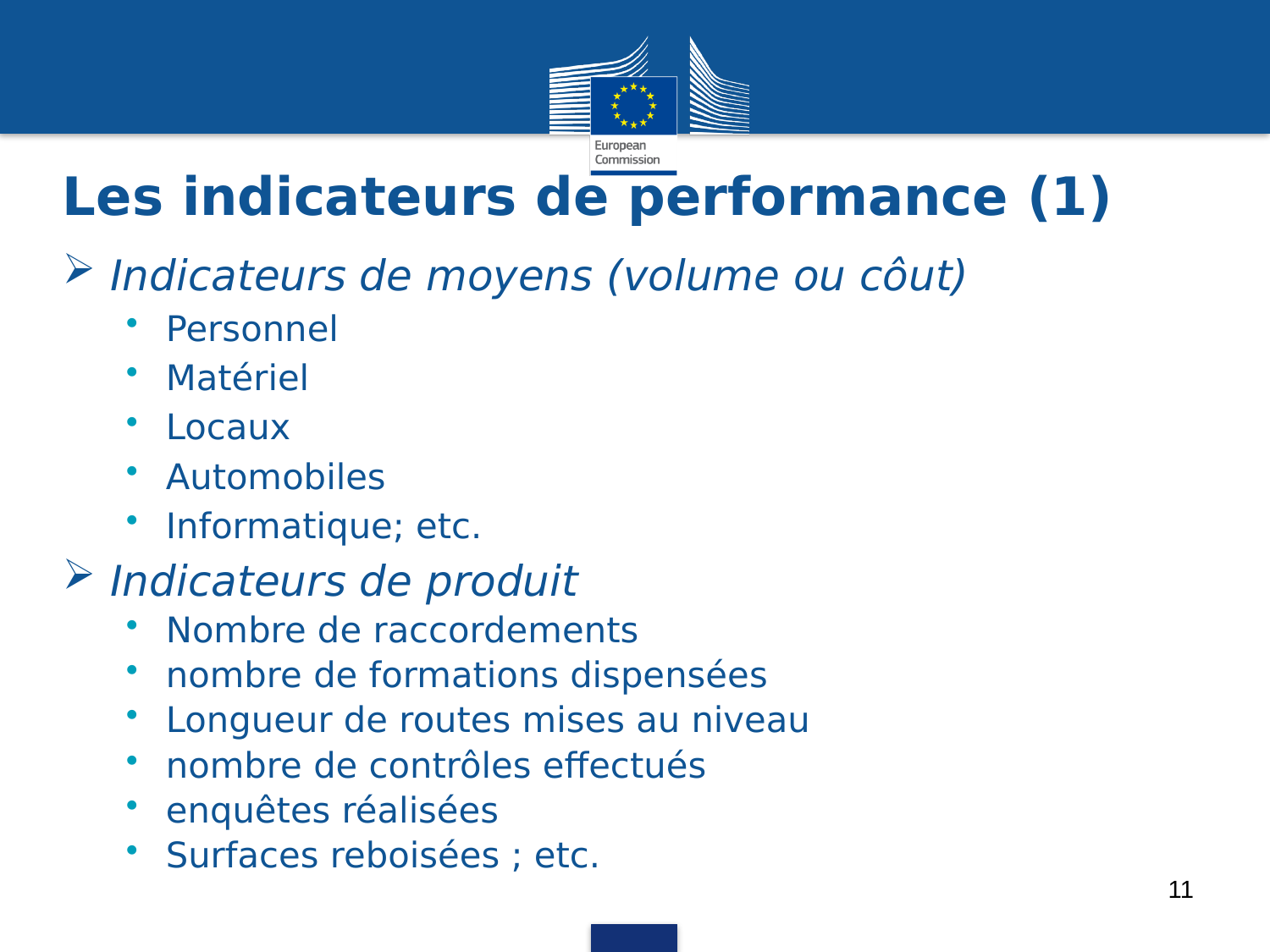

Les indicateurs de performance (1)
Indicateurs de moyens (volume ou côut)
Personnel
Matériel
Locaux
Automobiles
Informatique; etc.
Indicateurs de produit
Nombre de raccordements
nombre de formations dispensées
Longueur de routes mises au niveau
nombre de contrôles effectués
enquêtes réalisées
Surfaces reboisées ; etc.

11